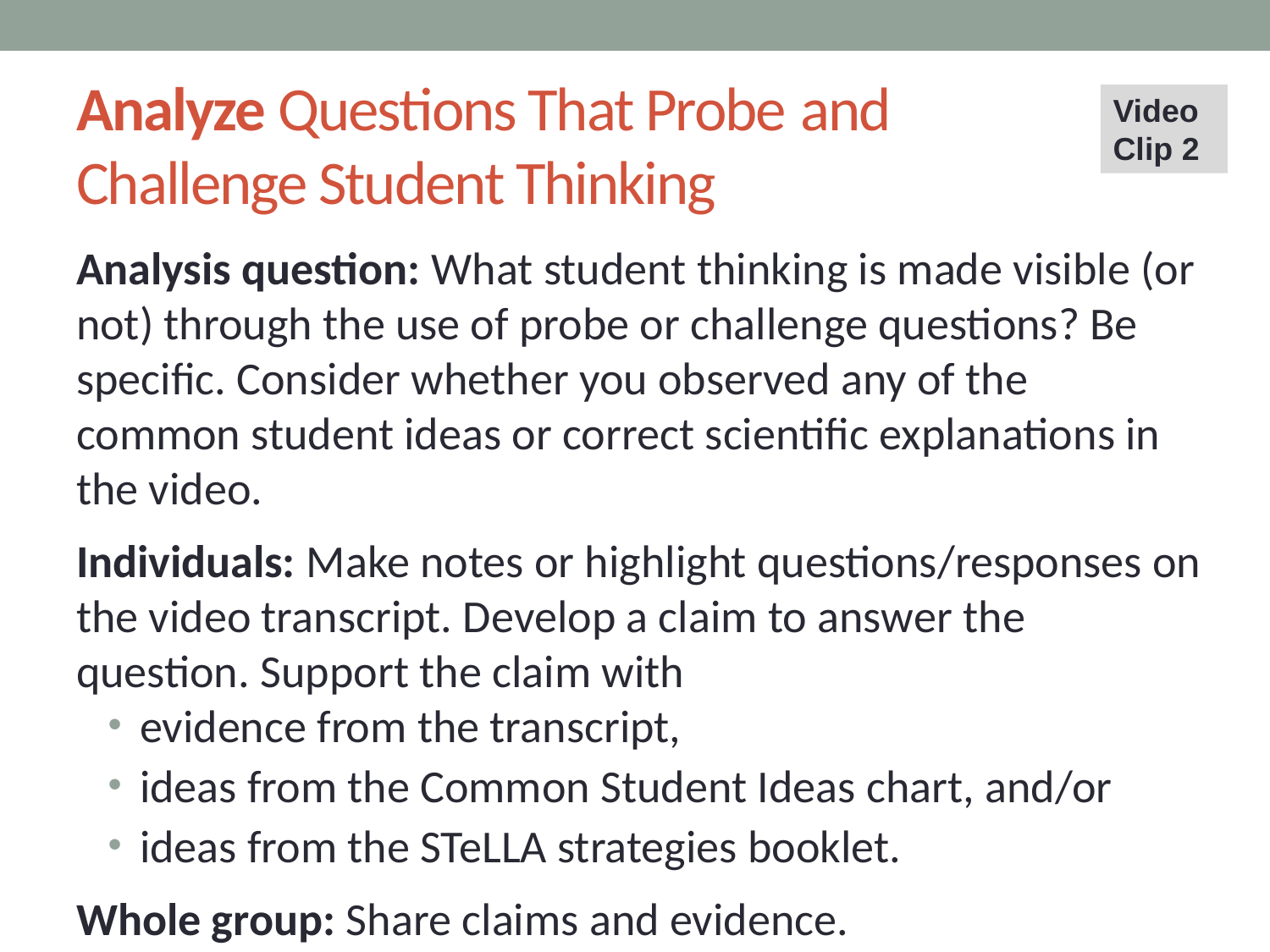

# Analyze Questions That Probe and Challenge Student Thinking
Video Clip 2
Analysis question: What student thinking is made visible (or not) through the use of probe or challenge questions? Be specific. Consider whether you observed any of the common student ideas or correct scientific explanations in the video.
Individuals: Make notes or highlight questions/responses on the video transcript. Develop a claim to answer the question. Support the claim with
evidence from the transcript,
ideas from the Common Student Ideas chart, and/or
ideas from the STeLLA strategies booklet.
Whole group: Share claims and evidence.